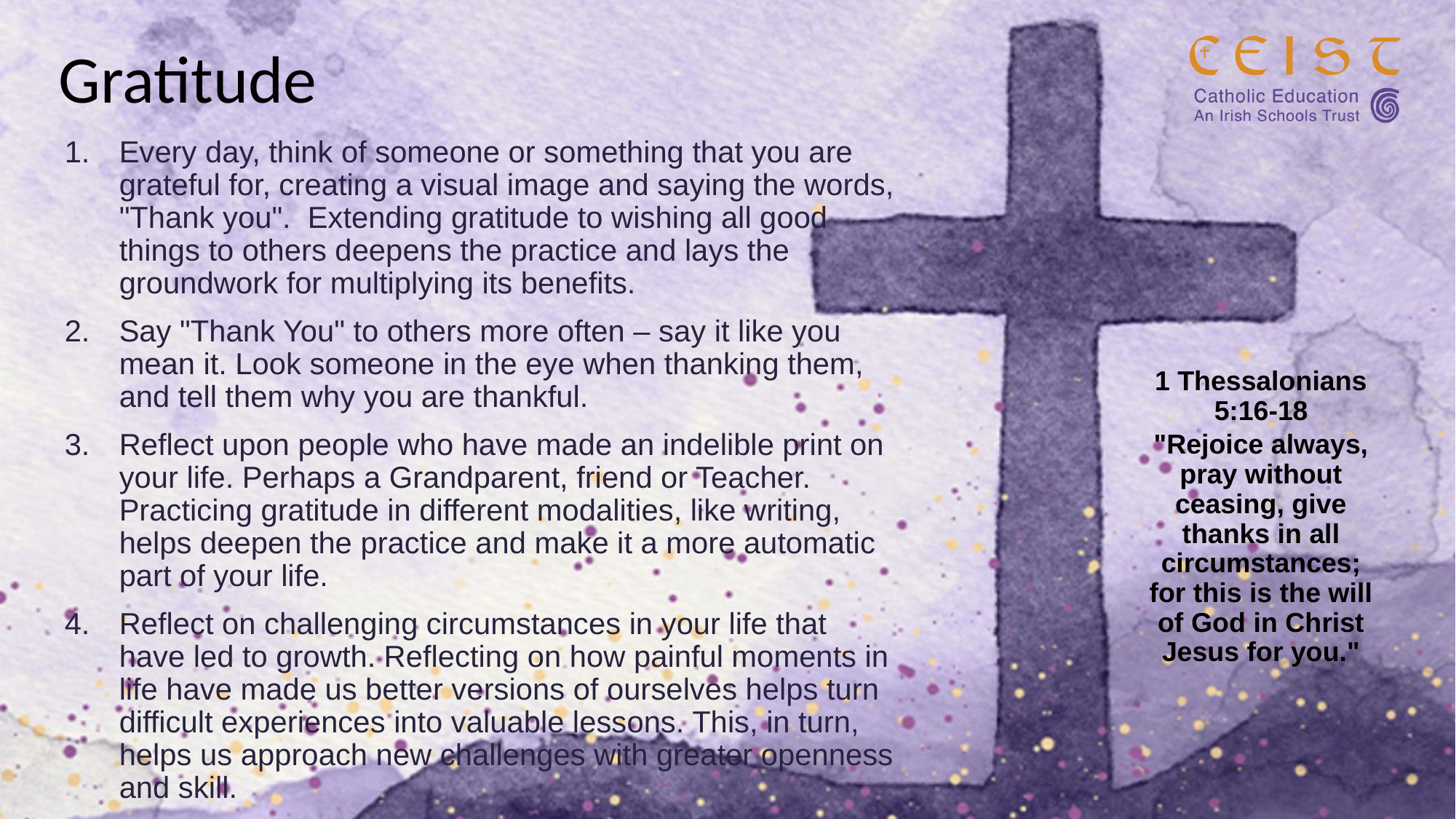

# Gratitude
Every day, think of someone or something that you are grateful for, creating a visual image and saying the words, "Thank you".  Extending gratitude to wishing all good things to others deepens the practice and lays the groundwork for multiplying its benefits.
Say "Thank You" to others more often – say it like you mean it. Look someone in the eye when thanking them, and tell them why you are thankful.
Reflect upon people who have made an indelible print on your life. Perhaps a Grandparent, friend or Teacher.  Practicing gratitude in different modalities, like writing, helps deepen the practice and make it a more automatic part of your life.
Reflect on challenging circumstances in your life that have led to growth. Reflecting on how painful moments in life have made us better versions of ourselves helps turn difficult experiences into valuable lessons. This, in turn, helps us approach new challenges with greater openness and skill.

1 Thessalonians 5:16-18
"Rejoice always, pray without ceasing, give thanks in all circumstances; for this is the will of God in Christ Jesus for you."